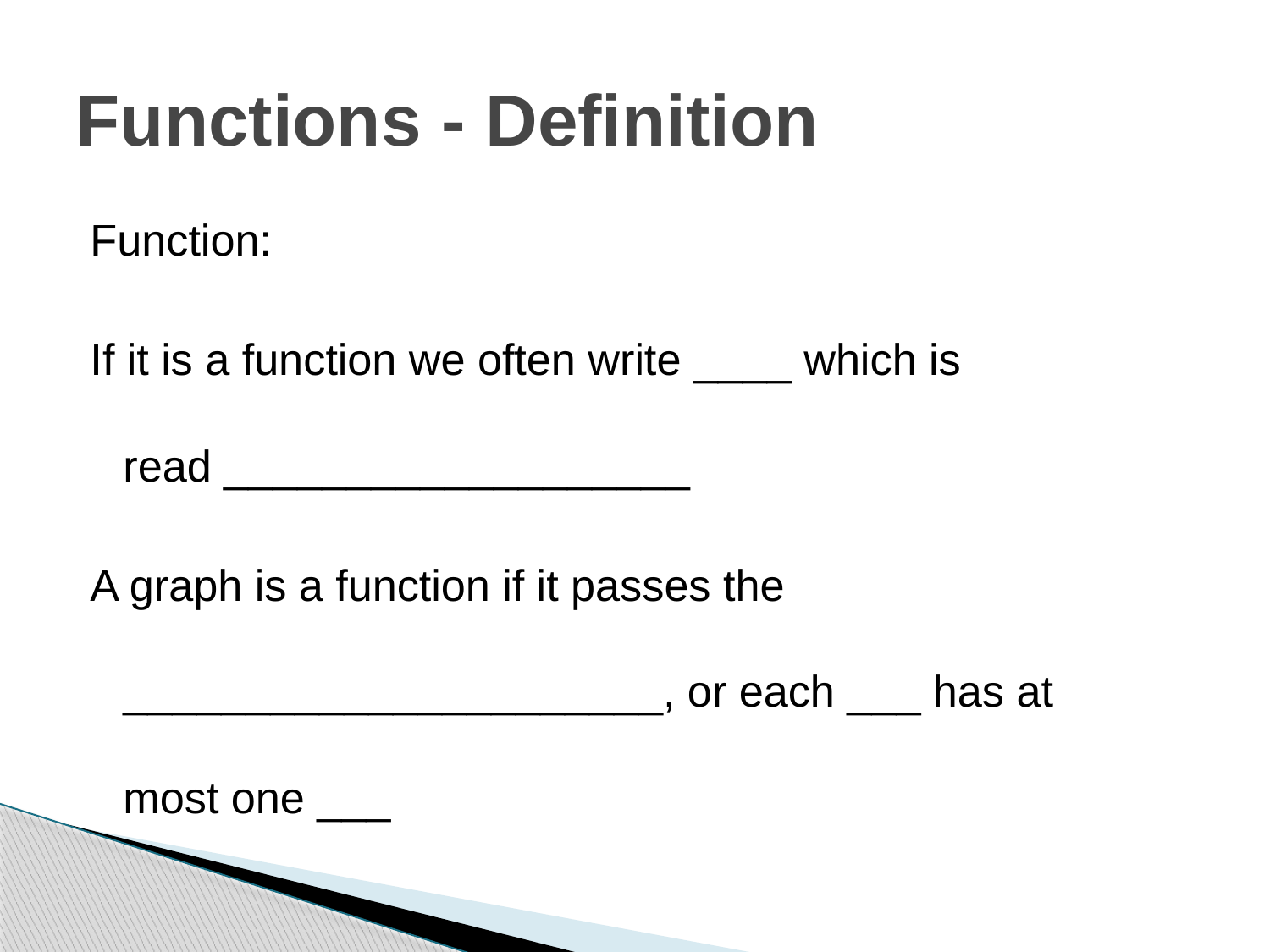

# Functions - Definition
Function:

If it is a function we often write ____ which is
read ___________________

A graph is a function if it passes the
______________________, or each ___ has at
most one ___